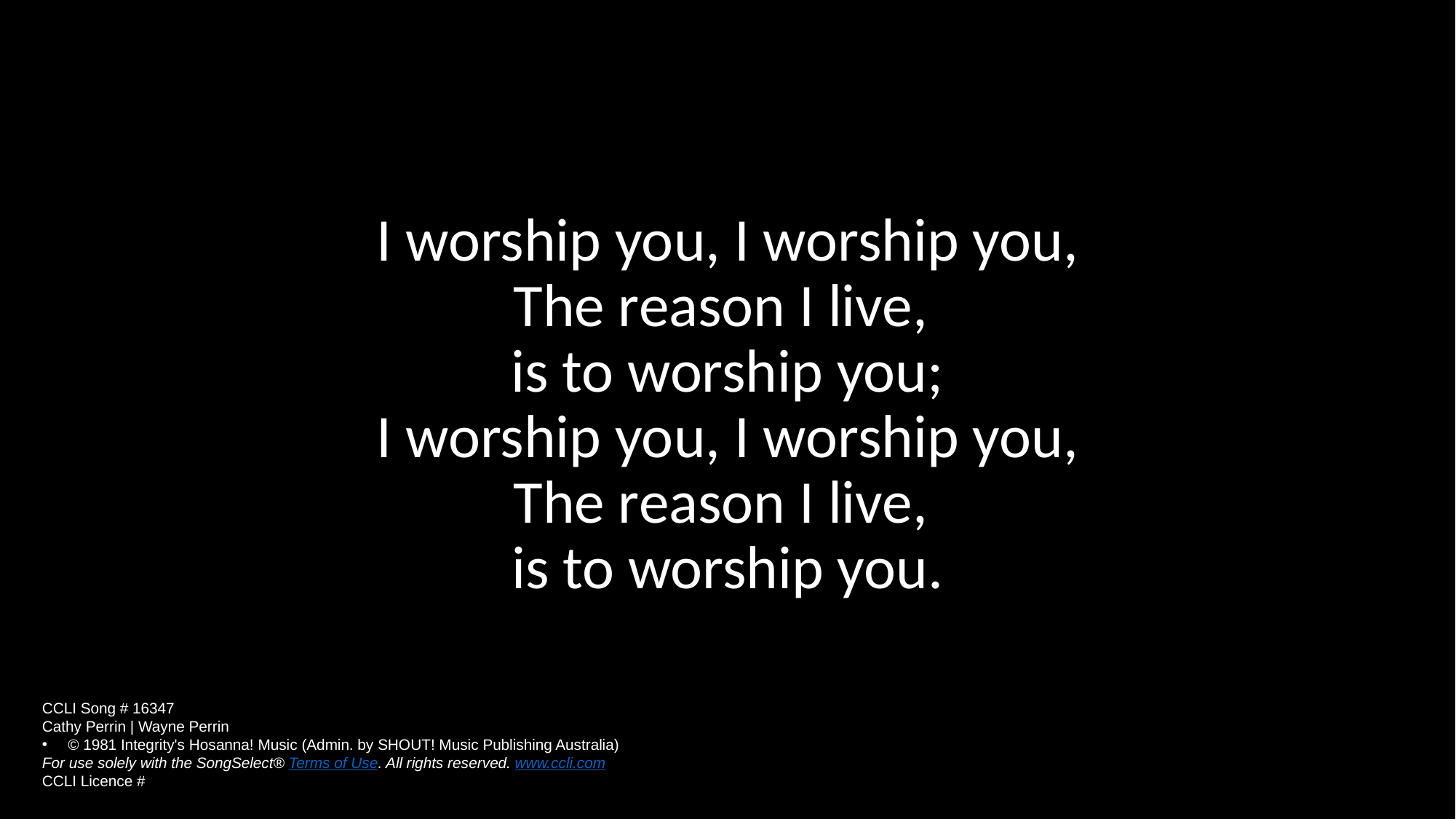

I worship you, I worship you,
The reason I live,
is to worship you;
I worship you, I worship you,
The reason I live,
is to worship you.
CCLI Song # 16347
Cathy Perrin | Wayne Perrin
© 1981 Integrity's Hosanna! Music (Admin. by SHOUT! Music Publishing Australia)
For use solely with the SongSelect® Terms of Use. All rights reserved. www.ccli.com
CCLI Licence #